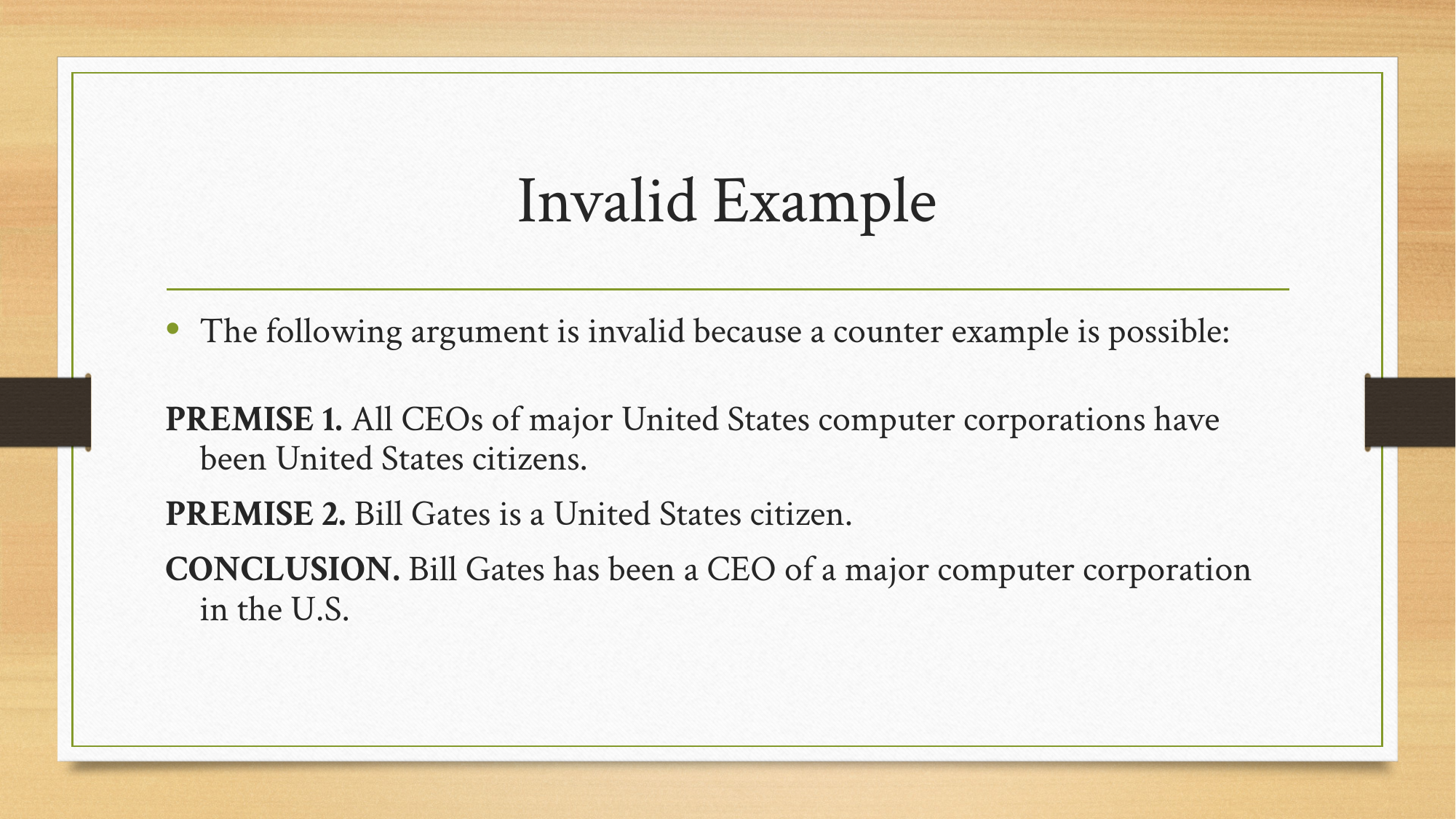

# Invalid Example
The following argument is invalid because a counter example is possible:

PREMISE 1. All CEOs of major United States computer corporations have been United States citizens.
PREMISE 2. Bill Gates is a United States citizen.
CONCLUSION. Bill Gates has been a CEO of a major computer corporation in the U.S.